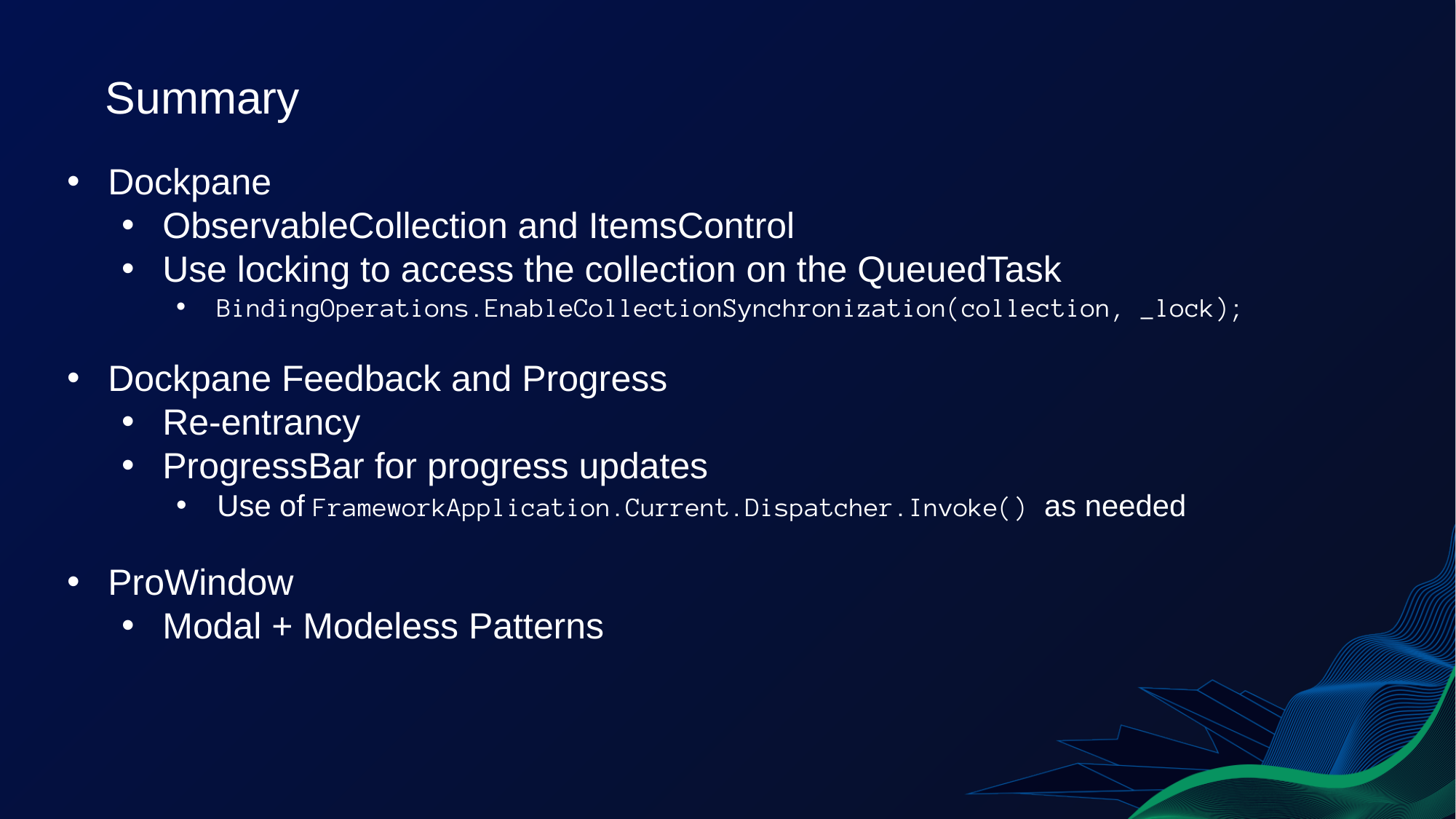

Summary
Dockpane
ObservableCollection and ItemsControl
Use locking to access the collection on the QueuedTask
BindingOperations.EnableCollectionSynchronization(collection, _lock);

Dockpane Feedback and Progress
Re-entrancy
ProgressBar for progress updates
Use of FrameworkApplication.Current.Dispatcher.Invoke() as needed

ProWindow
Modal + Modeless Patterns